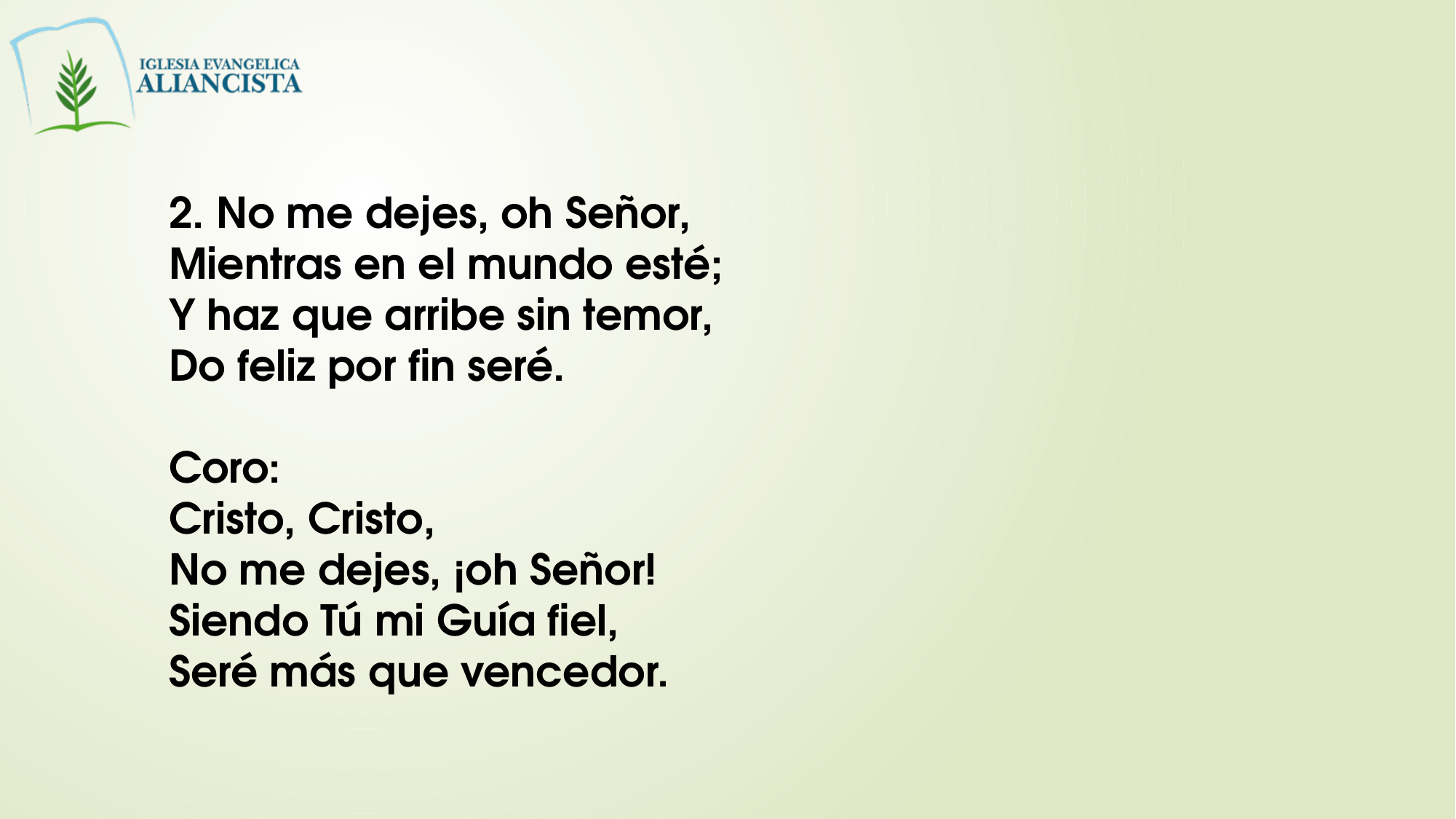

2. No me dejes, oh Señor,
Mientras en el mundo esté;
Y haz que arribe sin temor,
Do feliz por fin seré.

Coro:
Cristo, Cristo,
No me dejes, ¡oh Señor!
Siendo Tú mi Guía fiel,
Seré más que vencedor.